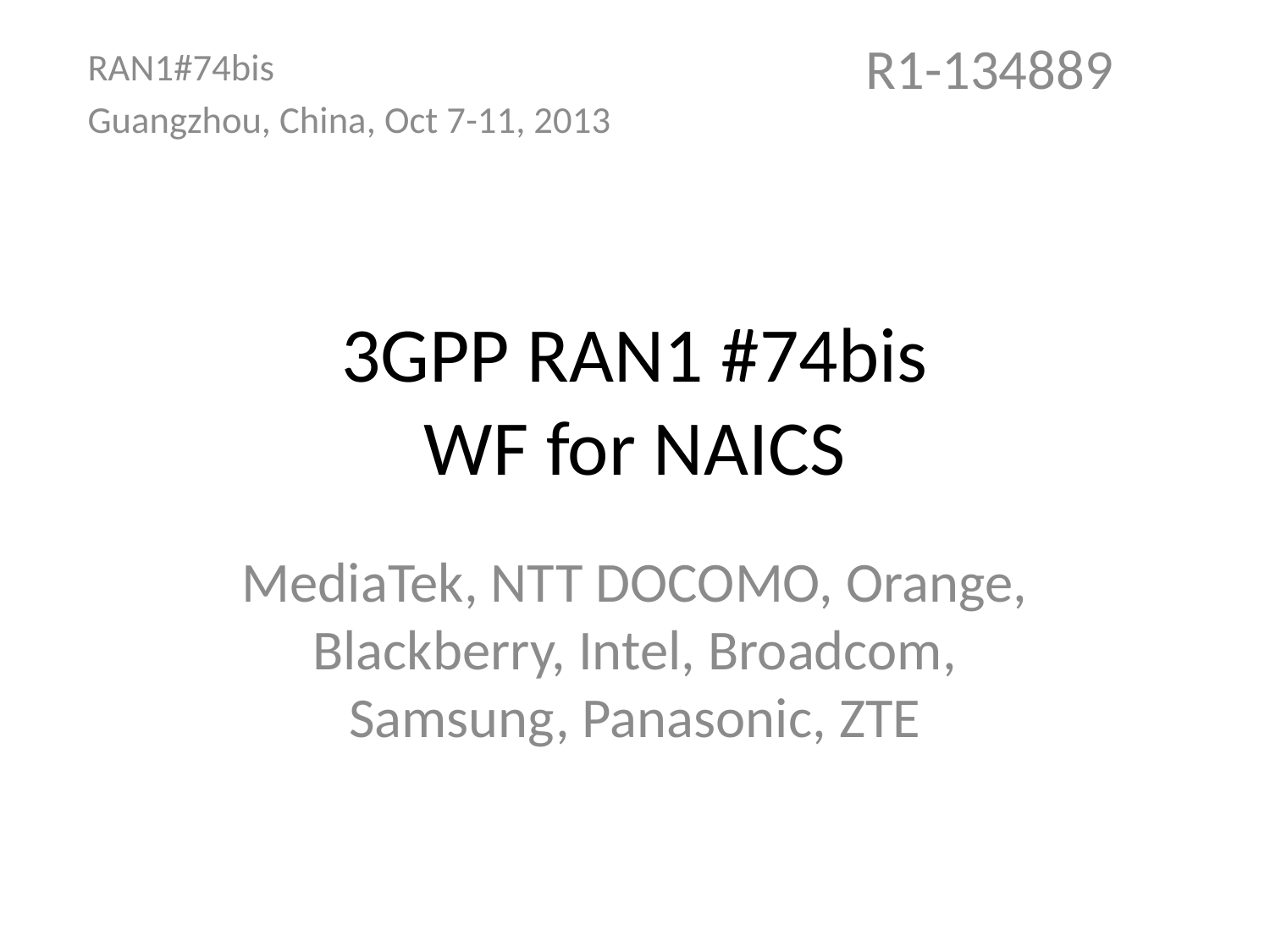

R1-134889
RAN1#74bis
Guangzhou, China, Oct 7-11, 2013
# 3GPP RAN1 #74bis WF for NAICS
MediaTek, NTT DOCOMO, Orange, Blackberry, Intel, Broadcom, Samsung, Panasonic, ZTE